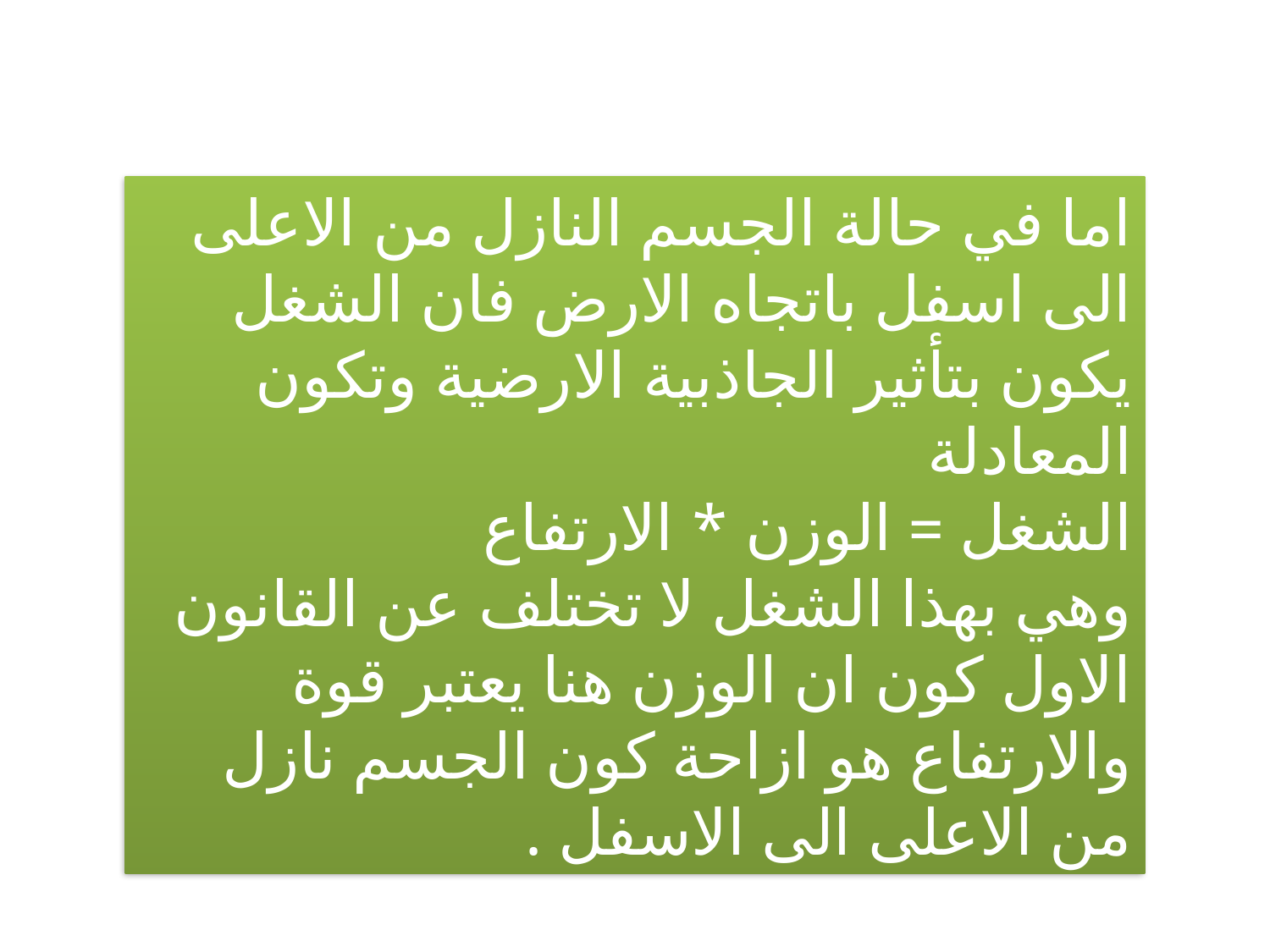

اما في حالة الجسم النازل من الاعلى الى اسفل باتجاه الارض فان الشغل يكون بتأثير الجاذبية الارضية وتكون المعادلة
الشغل = الوزن * الارتفاع
وهي بهذا الشغل لا تختلف عن القانون الاول كون ان الوزن هنا يعتبر قوة والارتفاع هو ازاحة كون الجسم نازل من الاعلى الى الاسفل .